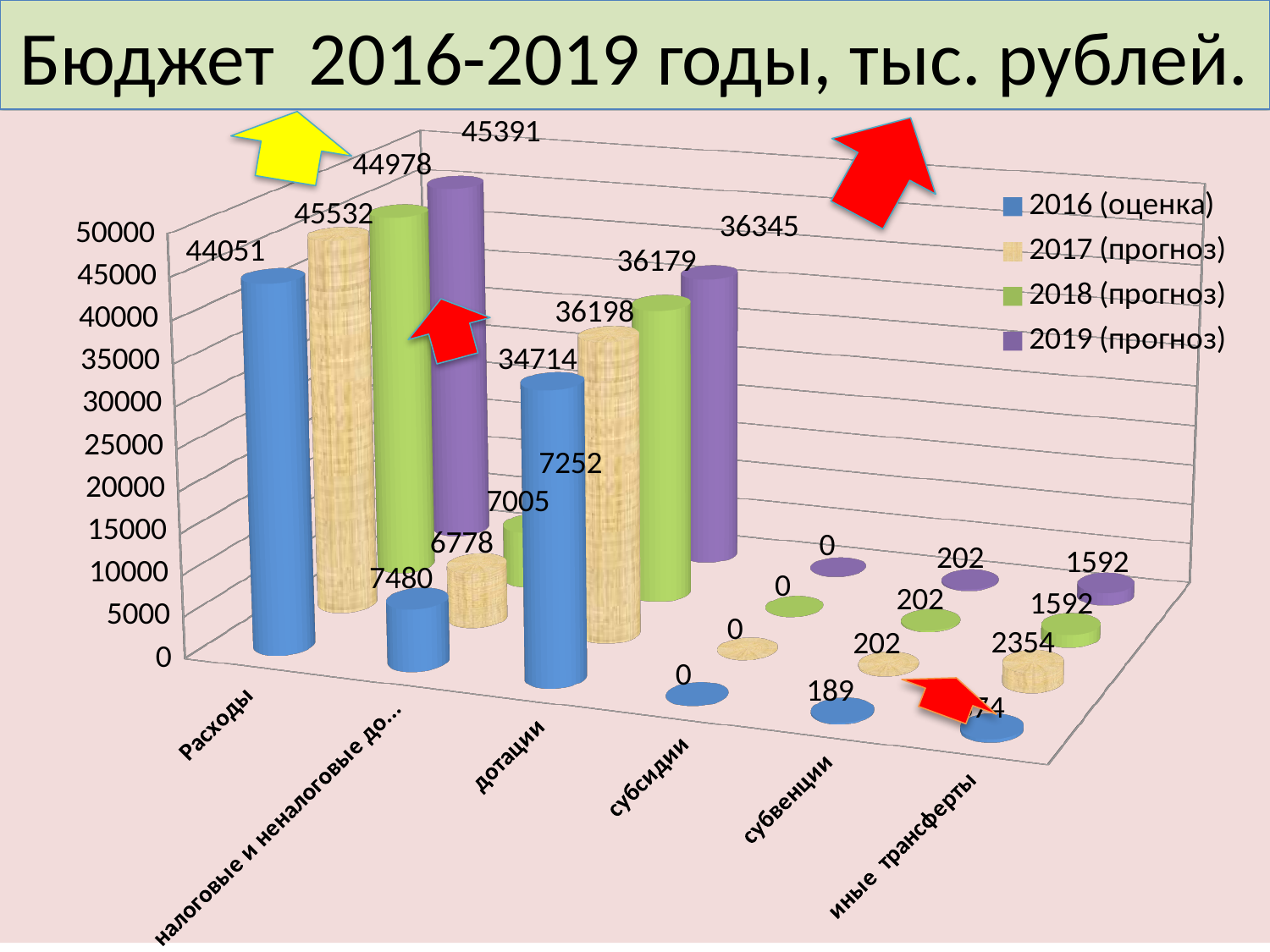

# Бюджет  2016-2019 годы, тыс. рублей.

[unsupported chart]